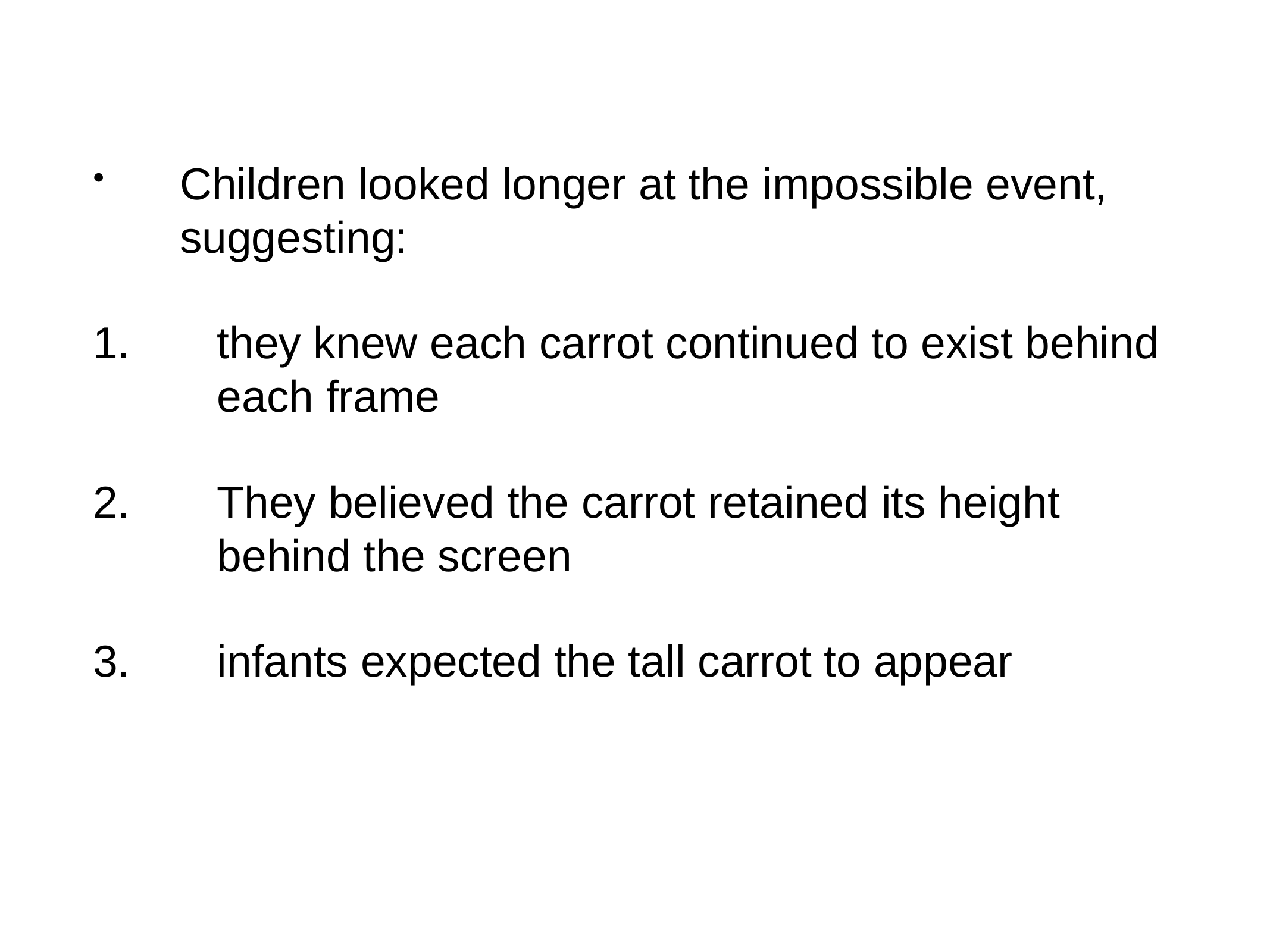

Children looked longer at the impossible event, suggesting:
they knew each carrot continued to exist behind each frame
They believed the carrot retained its height behind the screen
infants expected the tall carrot to appear